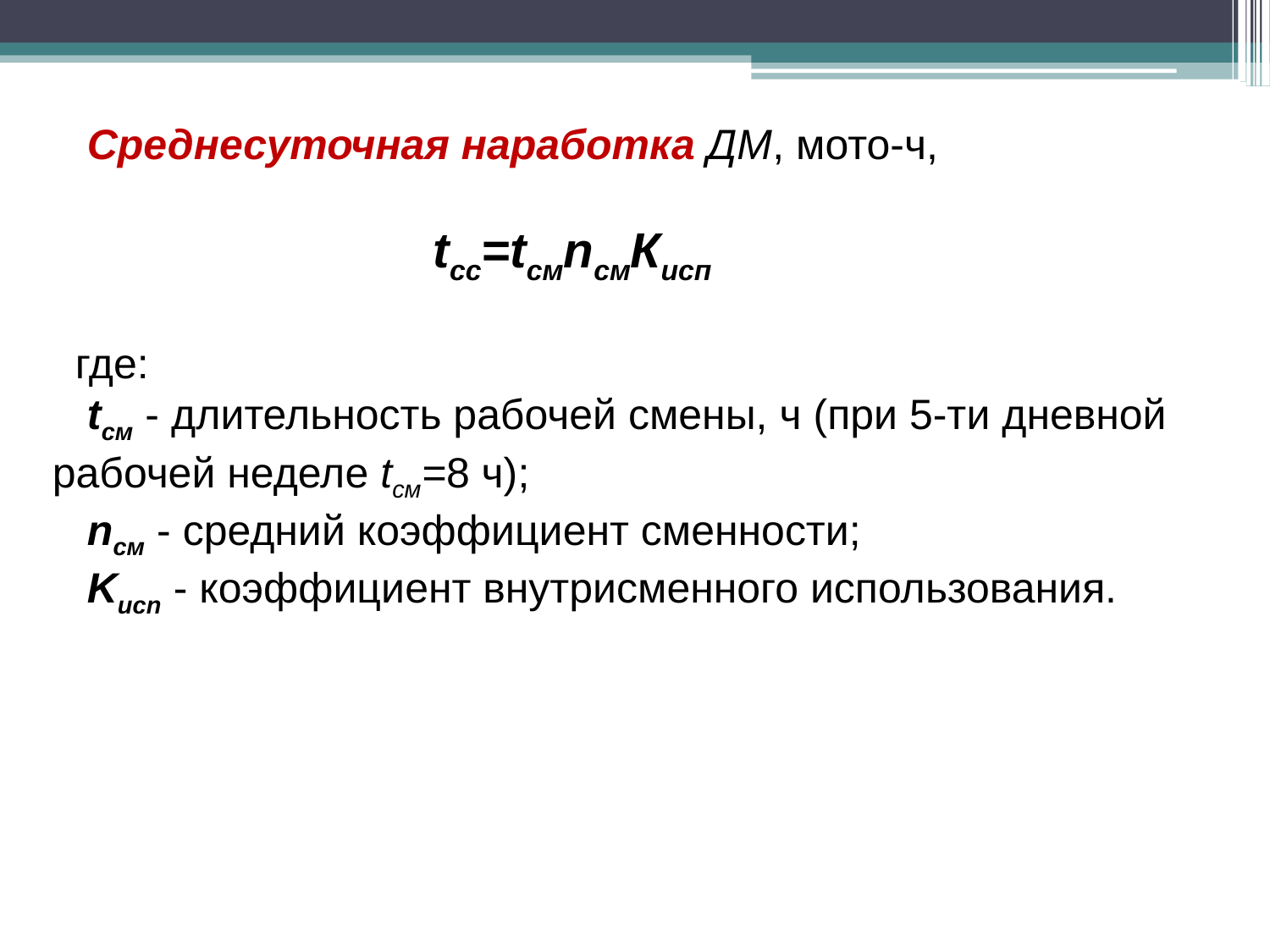

Среднесуточная наработка ДМ, мото-ч,

                          tcc=tсмnсмКисп

где:
 tсм - длительность рабочей смены, ч (при 5-ти дневной рабочей неделе tсм=8 ч);
 nсм - средний коэффициент сменности;
 Kисn - коэффициент внутрисменного использования.